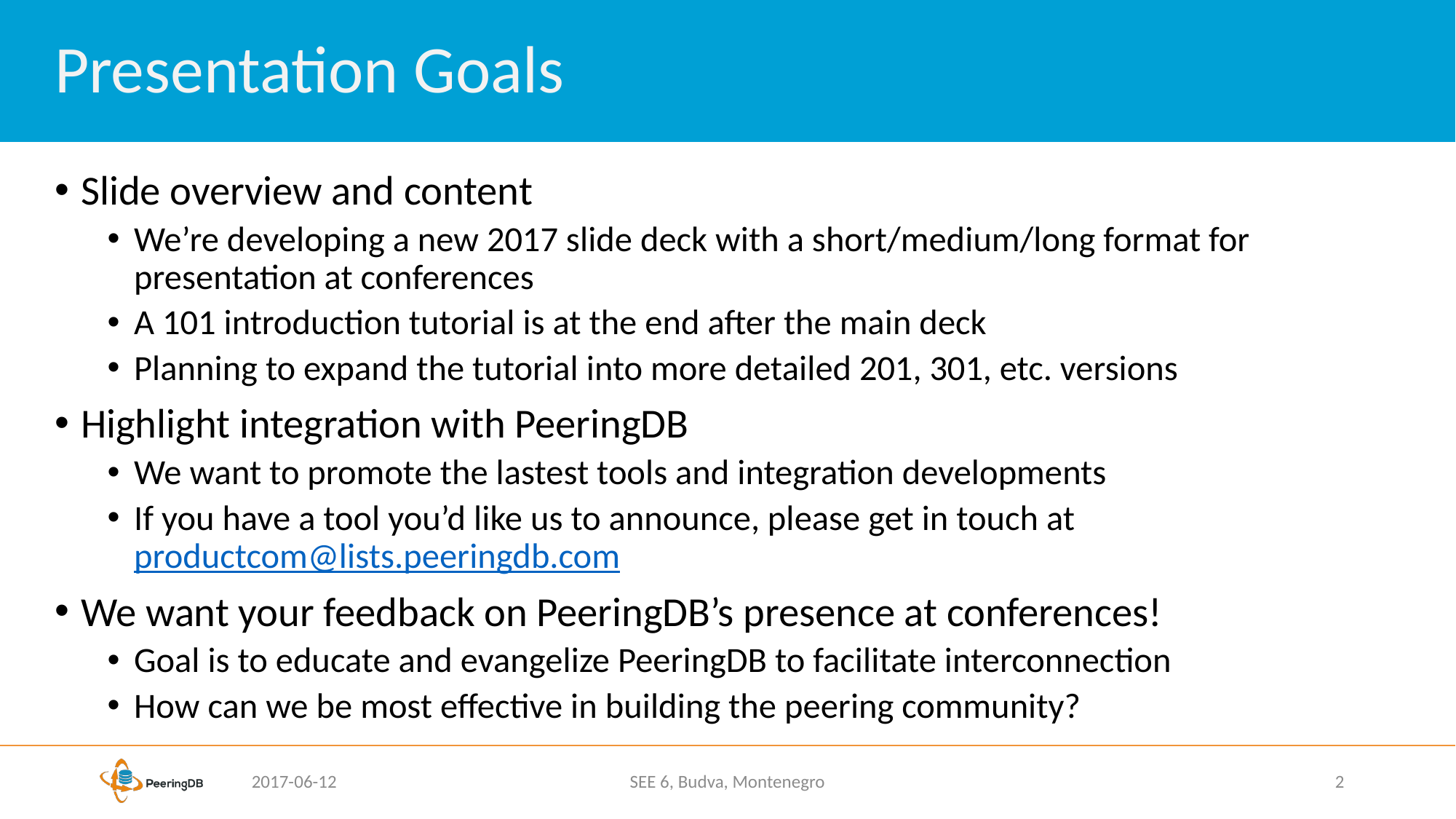

# Presentation Goals
Slide overview and content
We’re developing a new 2017 slide deck with a short/medium/long format for presentation at conferences
A 101 introduction tutorial is at the end after the main deck
Planning to expand the tutorial into more detailed 201, 301, etc. versions
Highlight integration with PeeringDB
We want to promote the lastest tools and integration developments
If you have a tool you’d like us to announce, please get in touch at productcom@lists.peeringdb.com
We want your feedback on PeeringDB’s presence at conferences!
Goal is to educate and evangelize PeeringDB to facilitate interconnection
How can we be most effective in building the peering community?
2017-06-12
SEE 6, Budva, Montenegro
2